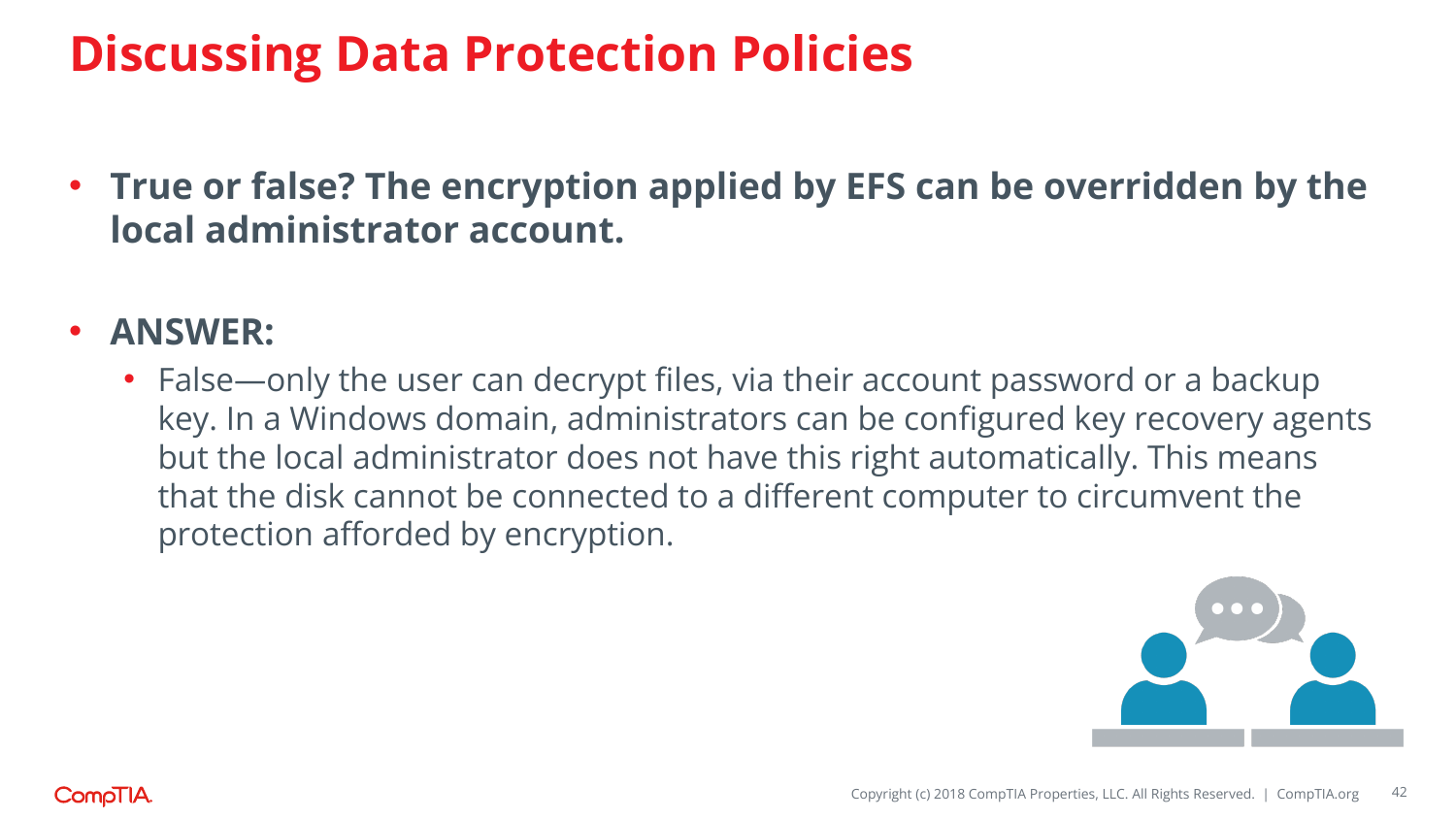

# Discussing Data Protection Policies
True or false? The encryption applied by EFS can be overridden by the local administrator account.

ANSWER:
False—only the user can decrypt files, via their account password or a backup key. In a Windows domain, administrators can be configured key recovery agents but the local administrator does not have this right automatically. This means that the disk cannot be connected to a different computer to circumvent the protection afforded by encryption.

42